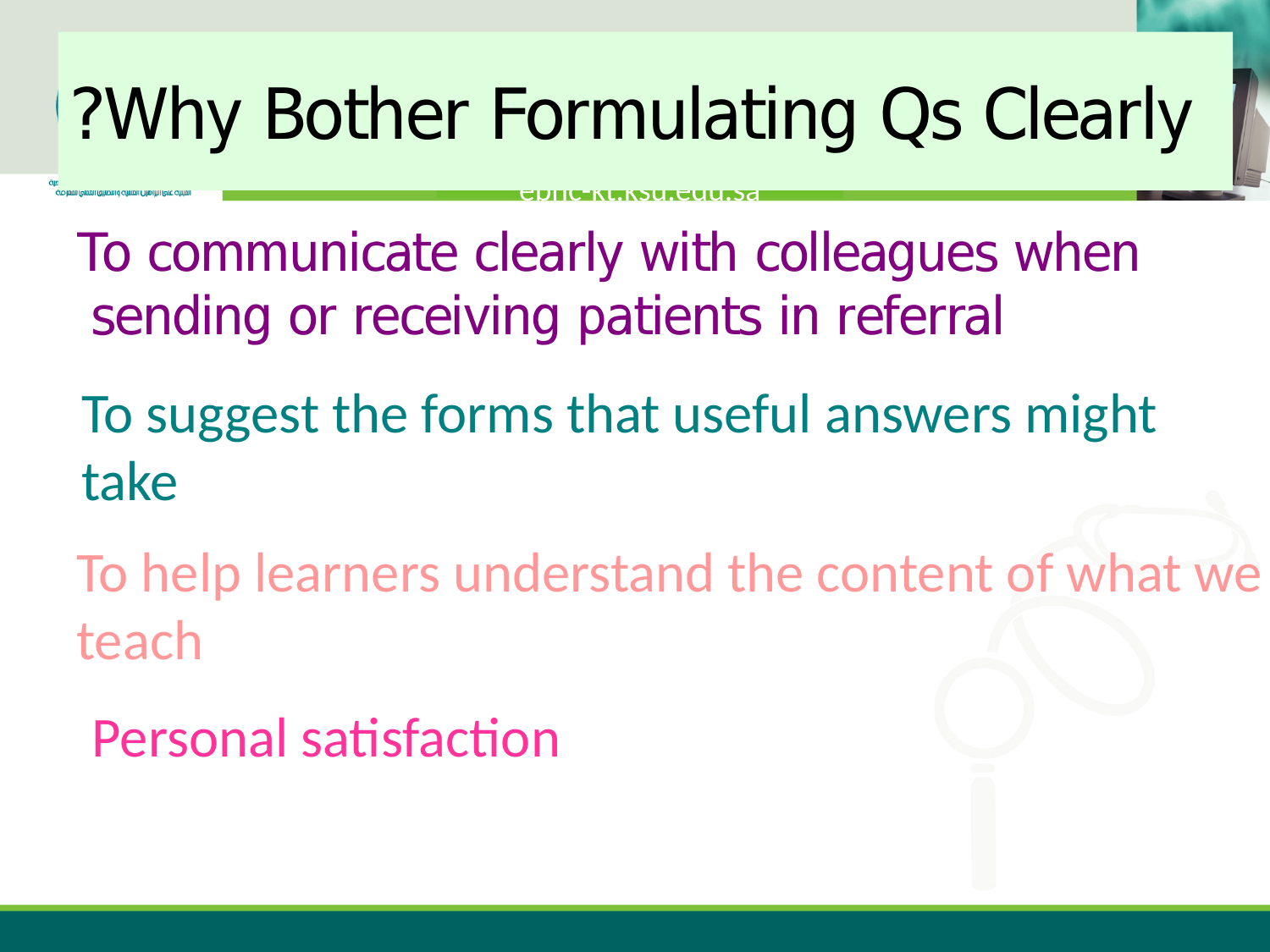

# Why Bother Formulating Qs Clearly?
  To communicate clearly with colleagues when sending or receiving patients in referral
To suggest the forms that useful answers might take
To help learners understand the content of what we teach
Personal satisfaction